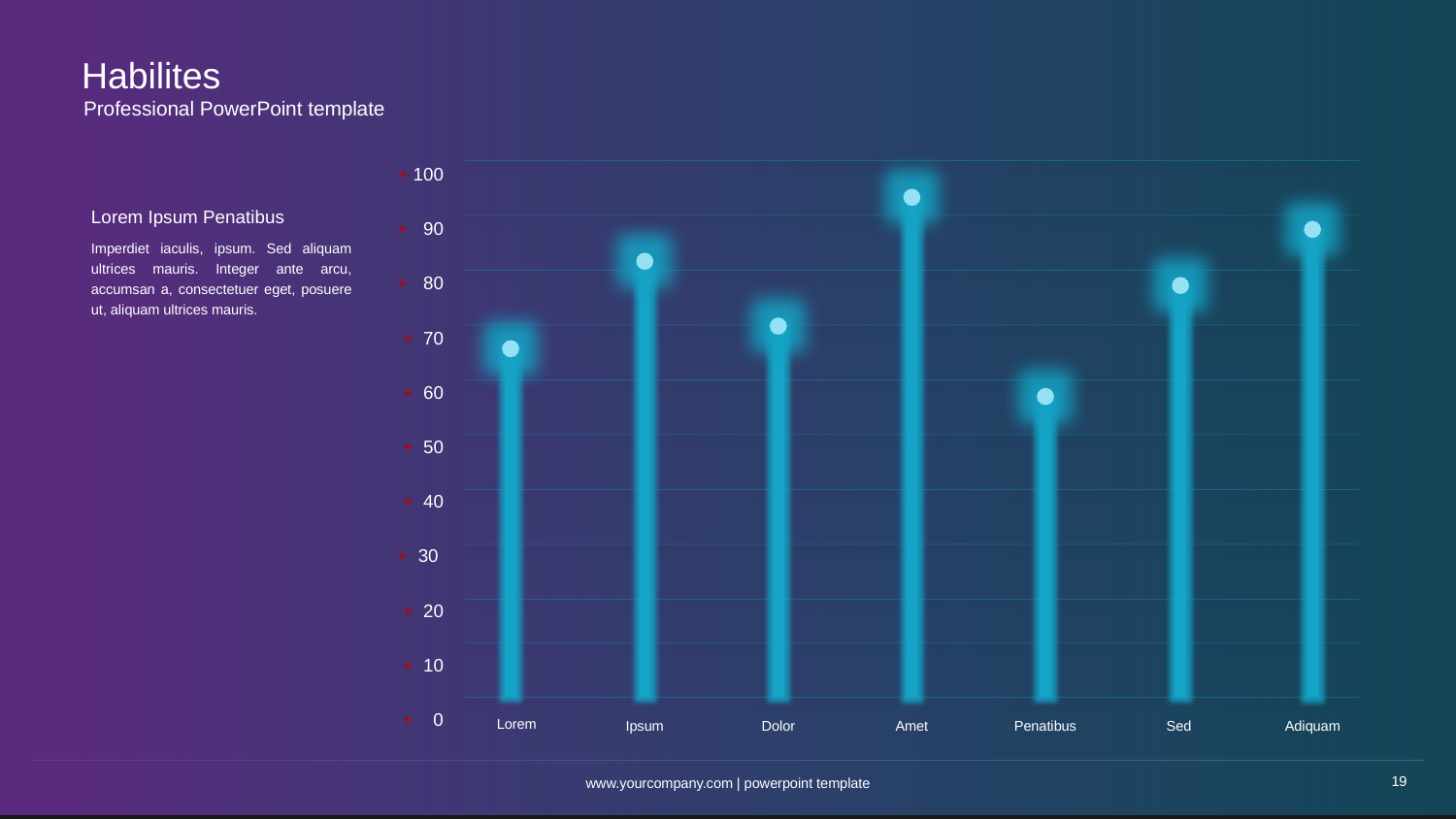

# Habilites
Professional PowerPoint template
+ 100
+   90
+   80
+  70
+  60
+  50
+  40
+  30
+  20
+  10
+    0

Lorem Ipsum Penatibus
Imperdiet iaculis, ipsum. Sed aliquam ultrices mauris. Integer ante arcu, accumsan a, consectetuer eget, posuere ut, aliquam ultrices mauris.

Lorem
Ipsum
Dolor
Amet
Penatibus
Sed
Adiquam
www.yourcompany.com | powerpoint template
19